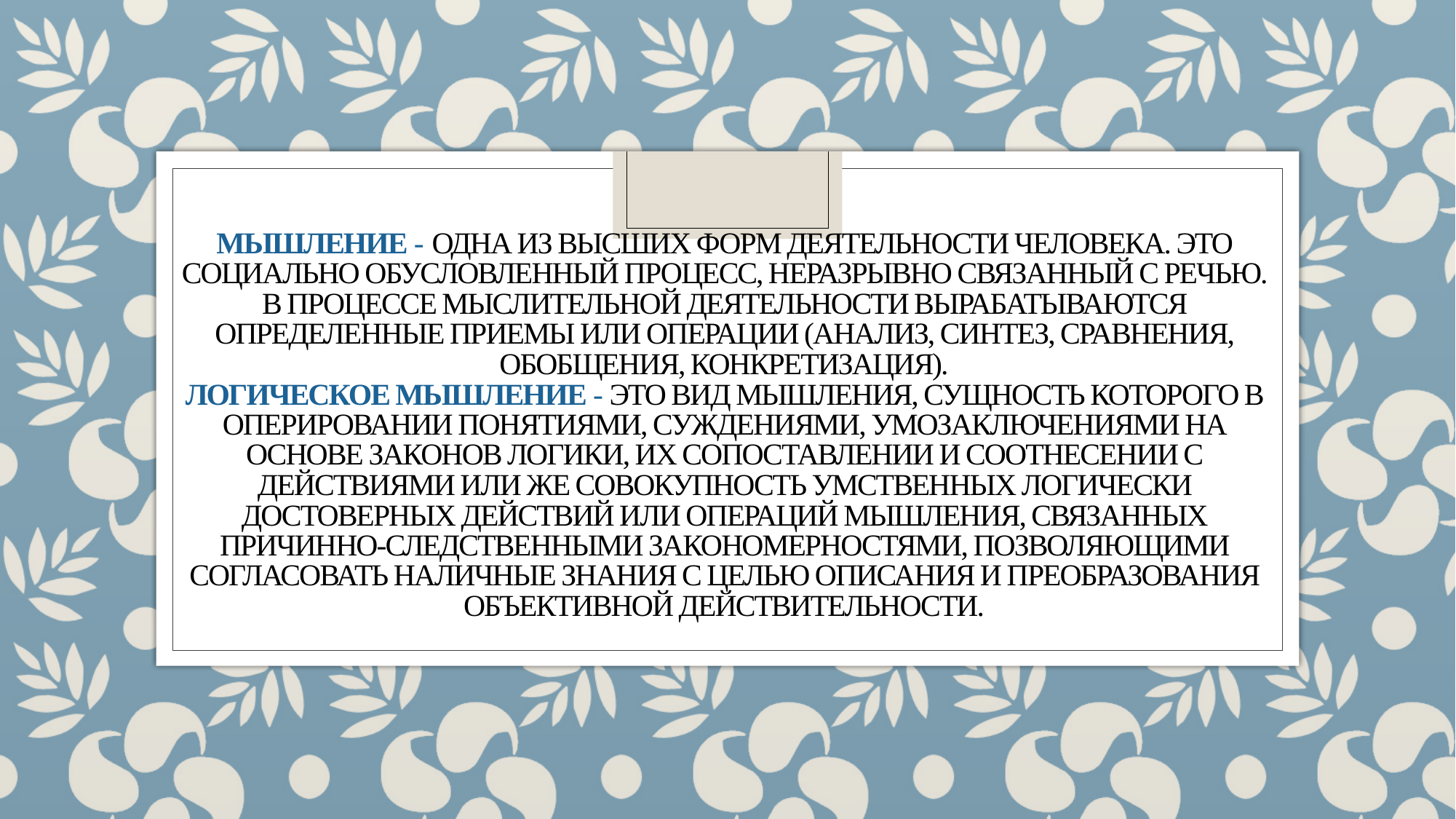

# Мышление - одна из высших форм деятельности человека. Это социально обусловленный процесс, неразрывно связанный с речью. В процессе мыслительной деятельности вырабатываются определенные приемы или операции (анализ, синтез, сравнения, обобщения, конкретизация). Логическое мышление - это вид мышления, сущность которого в оперировании понятиями, суждениями, умозаключениями на основе законов логики, их сопоставлении и соотнесении с действиями или же совокупность умственных логически достоверных действий или операций мышления, связанных причинно-следственными закономерностями, позволяющими согласовать наличные знания с целью описания и преобразования объективной действительности.